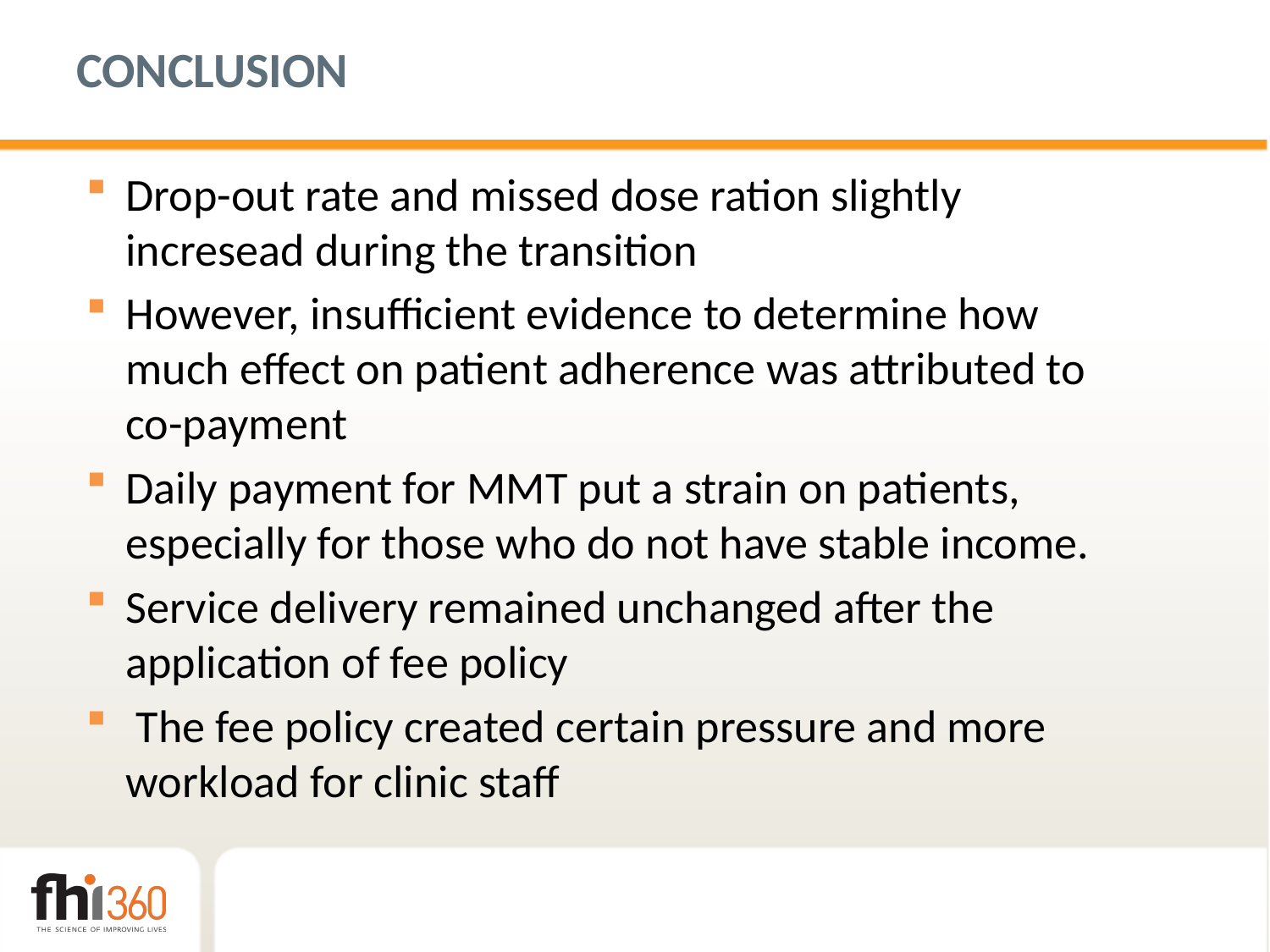

# CONCLUSION
Drop-out rate and missed dose ration slightly incresead during the transition
However, insufficient evidence to determine how much effect on patient adherence was attributed to co-payment
Daily payment for MMT put a strain on patients, especially for those who do not have stable income.
Service delivery remained unchanged after the application of fee policy
 The fee policy created certain pressure and more workload for clinic staff